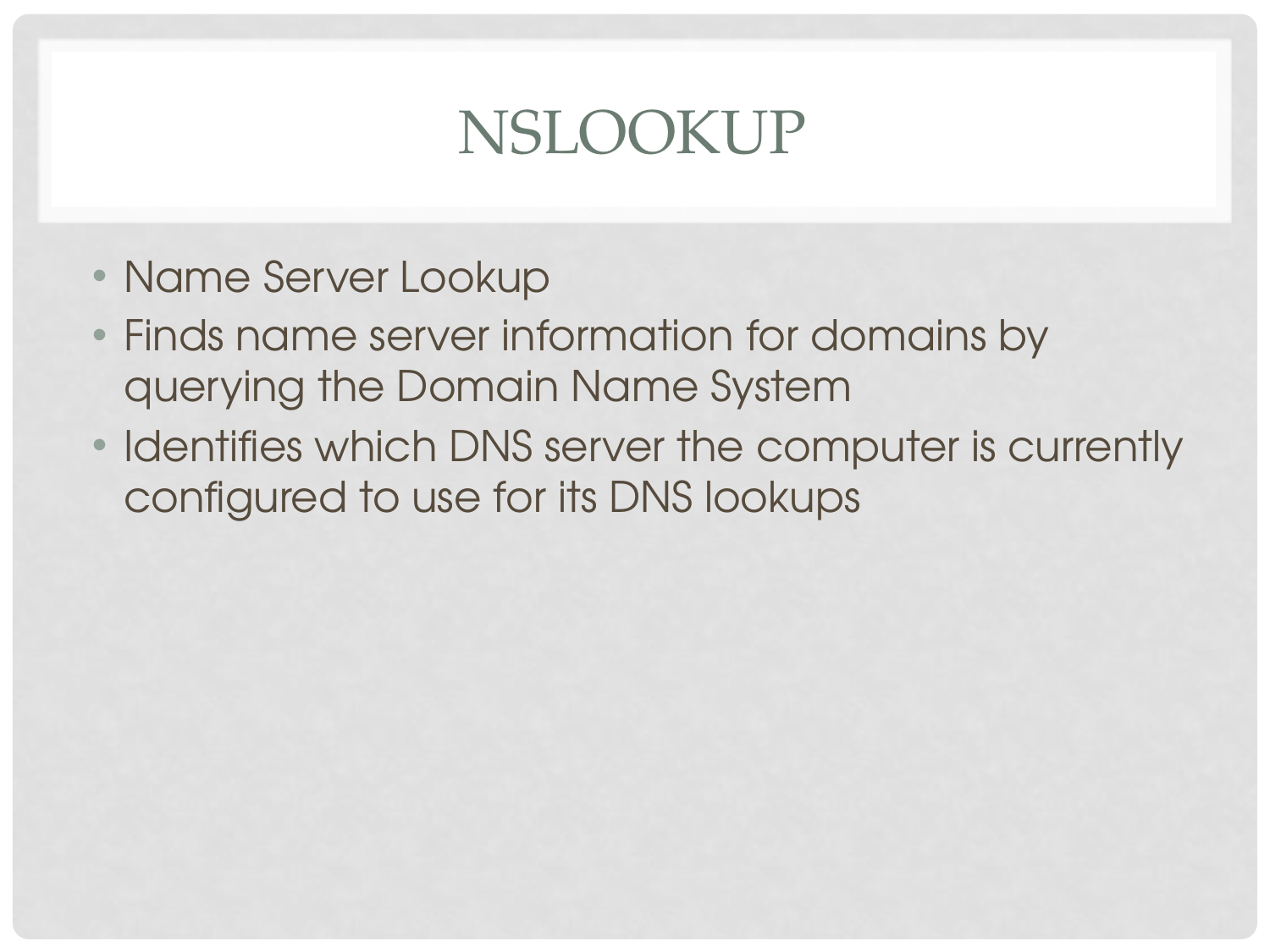

# nslookup
Name Server Lookup
Finds name server information for domains by querying the Domain Name System
Identifies which DNS server the computer is currently configured to use for its DNS lookups